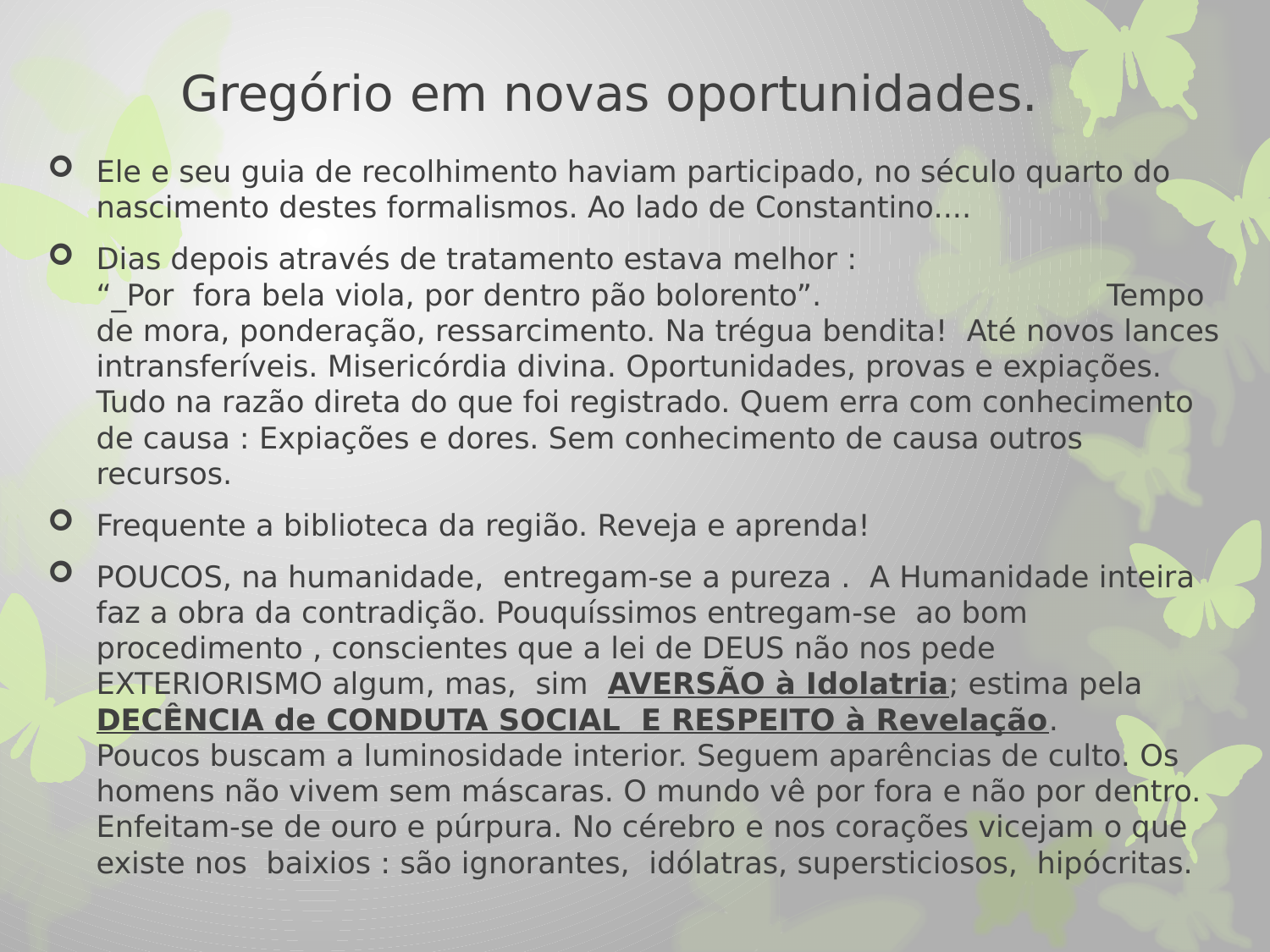

# Gregório em novas oportunidades.
Ele e seu guia de recolhimento haviam participado, no século quarto do nascimento destes formalismos. Ao lado de Constantino....
Dias depois através de tratamento estava melhor :                                    “_Por  fora bela viola, por dentro pão bolorento”.                              Tempo de mora, ponderação, ressarcimento. Na trégua bendita!  Até novos lances intransferíveis. Misericórdia divina. Oportunidades, provas e expiações. Tudo na razão direta do que foi registrado. Quem erra com conhecimento de causa : Expiações e dores. Sem conhecimento de causa outros recursos.
Frequente a biblioteca da região. Reveja e aprenda!
POUCOS, na humanidade,  entregam-se a pureza .  A Humanidade inteira faz a obra da contradição. Pouquíssimos entregam-se  ao bom procedimento , conscientes que a lei de DEUS não nos pede EXTERIORISMO algum, mas,  sim  AVERSÃO à Idolatria; estima pela DECÊNCIA de CONDUTA SOCIAL  E RESPEITO à Revelação.            Poucos buscam a luminosidade interior. Seguem aparências de culto. Os homens não vivem sem máscaras. O mundo vê por fora e não por dentro.  Enfeitam-se de ouro e púrpura. No cérebro e nos corações vicejam o que existe nos  baixios : são ignorantes,  idólatras, supersticiosos,  hipócritas.